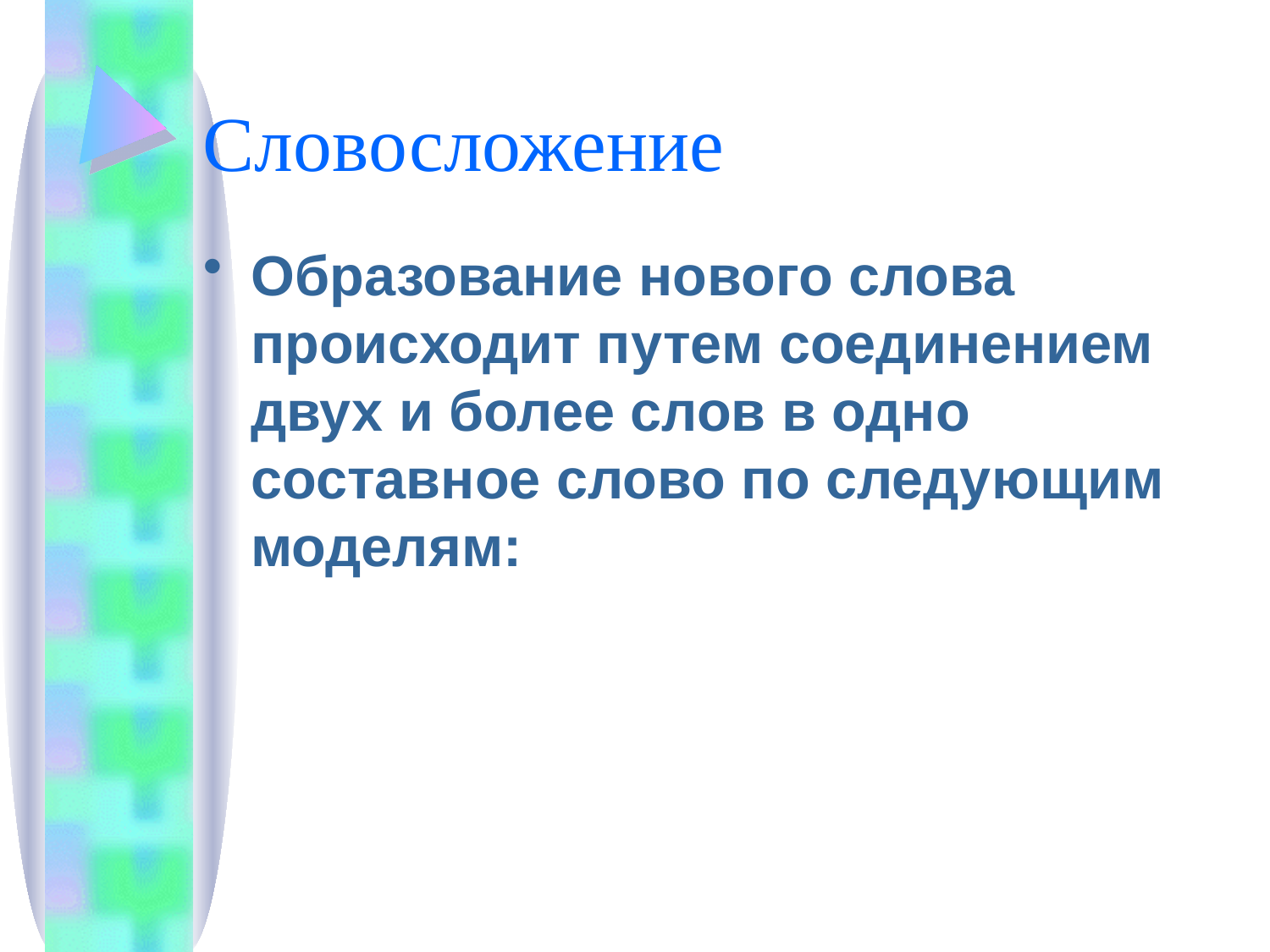

# Словосложение
Образование нового слова происходит путем соединением двух и более слов в одно составное слово по следующим моделям: